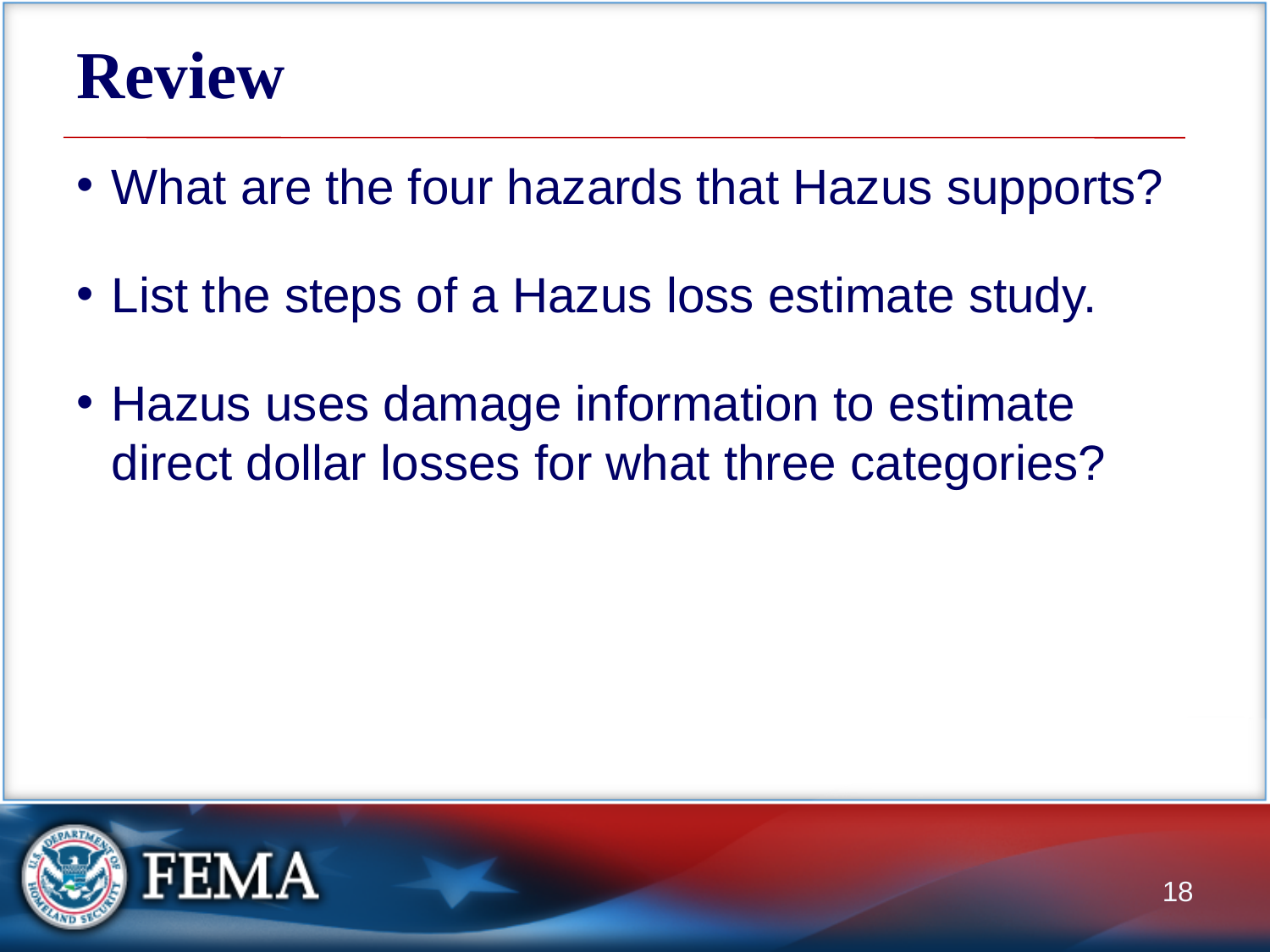

# Review
What are the four hazards that Hazus supports?
List the steps of a Hazus loss estimate study.
Hazus uses damage information to estimate direct dollar losses for what three categories?

18